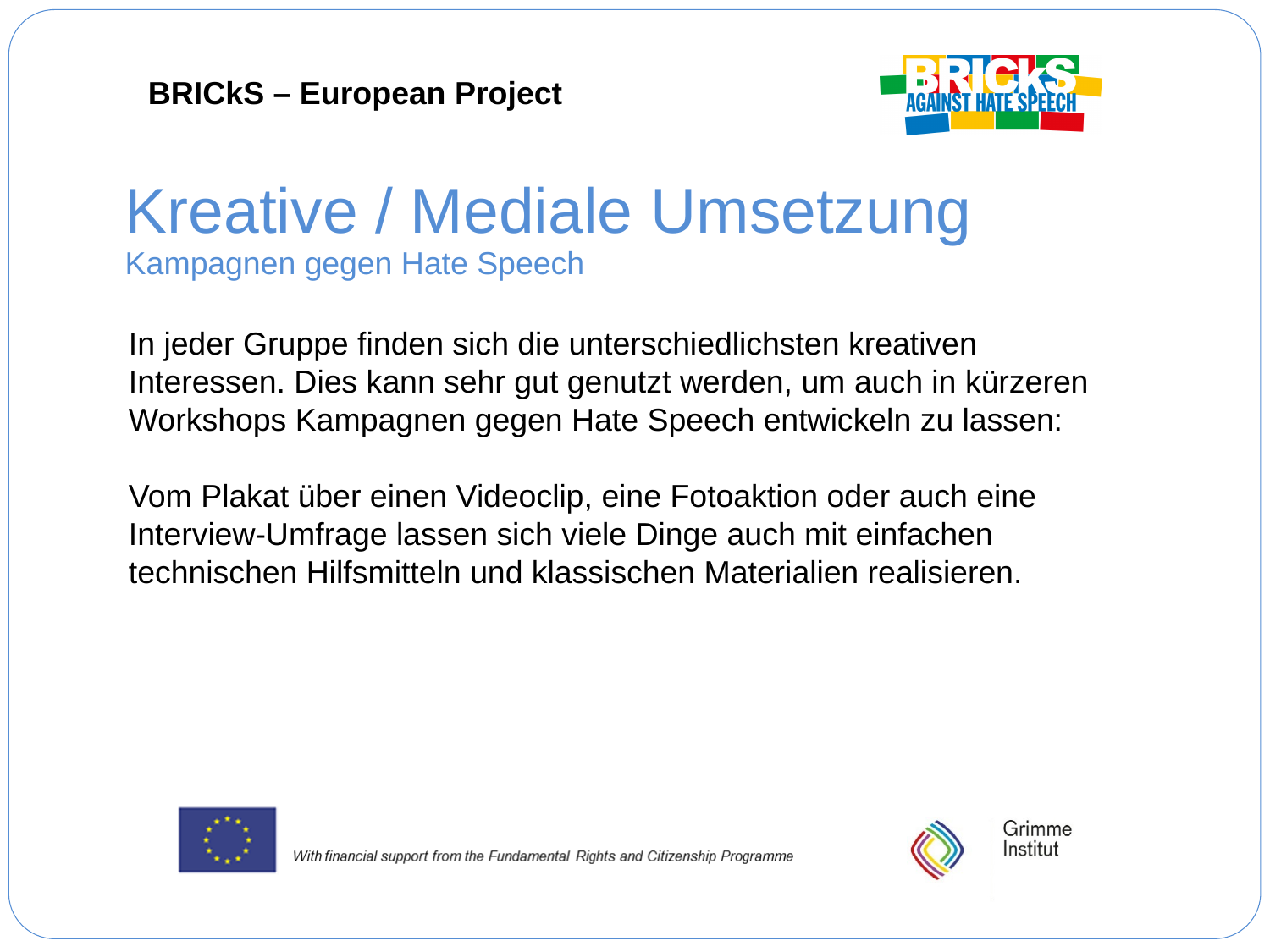

# Kreative / Mediale Umsetzung Kampagnen gegen Hate Speech
In jeder Gruppe finden sich die unterschiedlichsten kreativen Interessen. Dies kann sehr gut genutzt werden, um auch in kürzeren Workshops Kampagnen gegen Hate Speech entwickeln zu lassen:

Vom Plakat über einen Videoclip, eine Fotoaktion oder auch eine Interview-Umfrage lassen sich viele Dinge auch mit einfachen technischen Hilfsmitteln und klassischen Materialien realisieren.